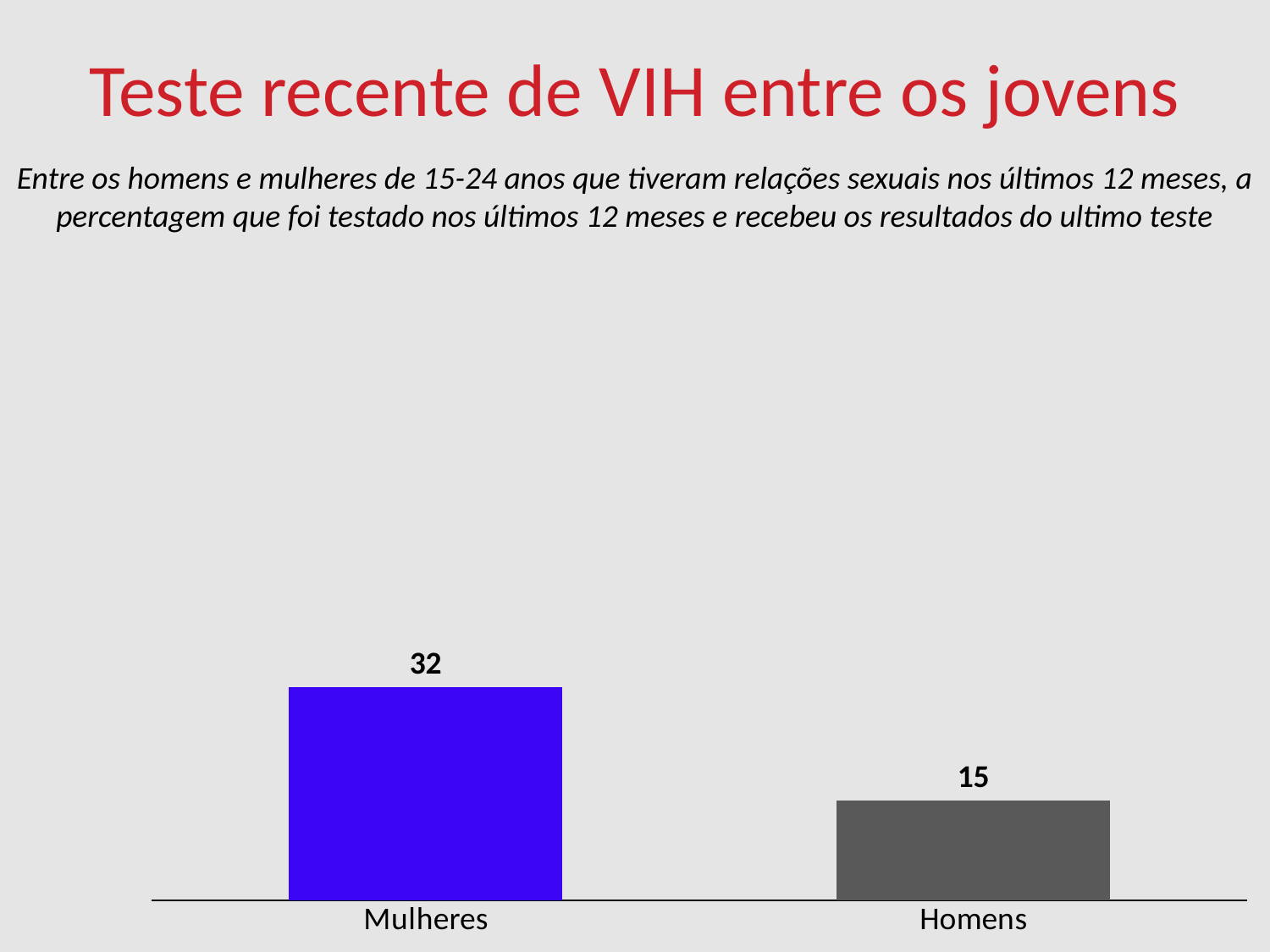

Teste recente de VIH entre os jovens
Entre os homens e mulheres de 15-24 anos que tiveram relações sexuais nos últimos 12 meses, a percentagem que foi testado nos últimos 12 meses e recebeu os resultados do ultimo teste

### Chart

| Category | Column1 |
|---|---|
| Mulheres | 32.0 |
| Homens | 15.0 |